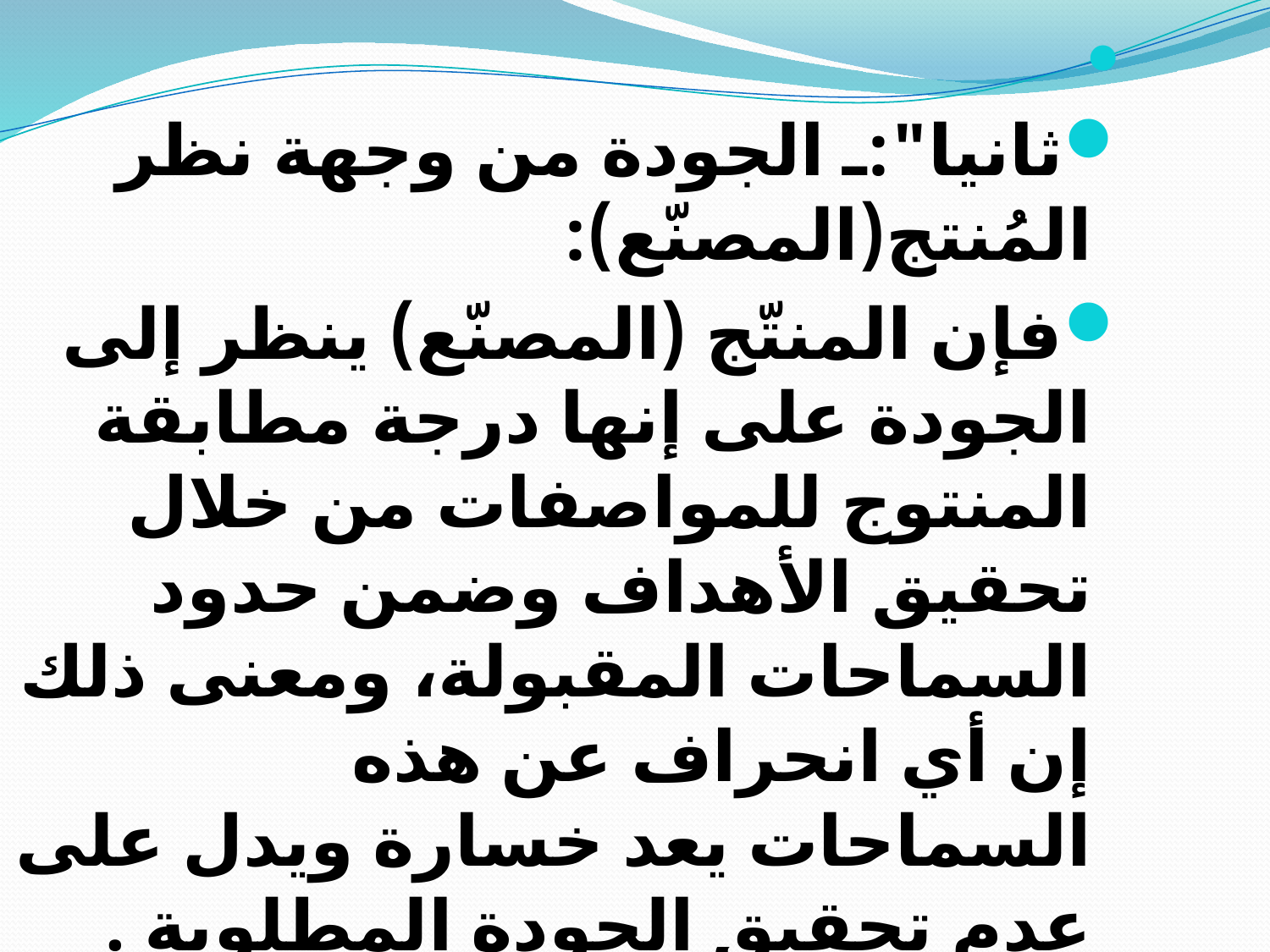

ثانيا":ـ الجودة من وجهة نظر المُنتج(المصنّع):
فإن المنتّج (المصنّع) ينظر إلى الجودة على إنها درجة مطابقة المنتوج للمواصفات من خلال تحقيق الأهداف وضمن حدود السماحات المقبولة، ومعنى ذلك إن أي انحراف عن هذه السماحات يعد خسارة ويدل على عدم تحقيق الجودة المطلوبة .